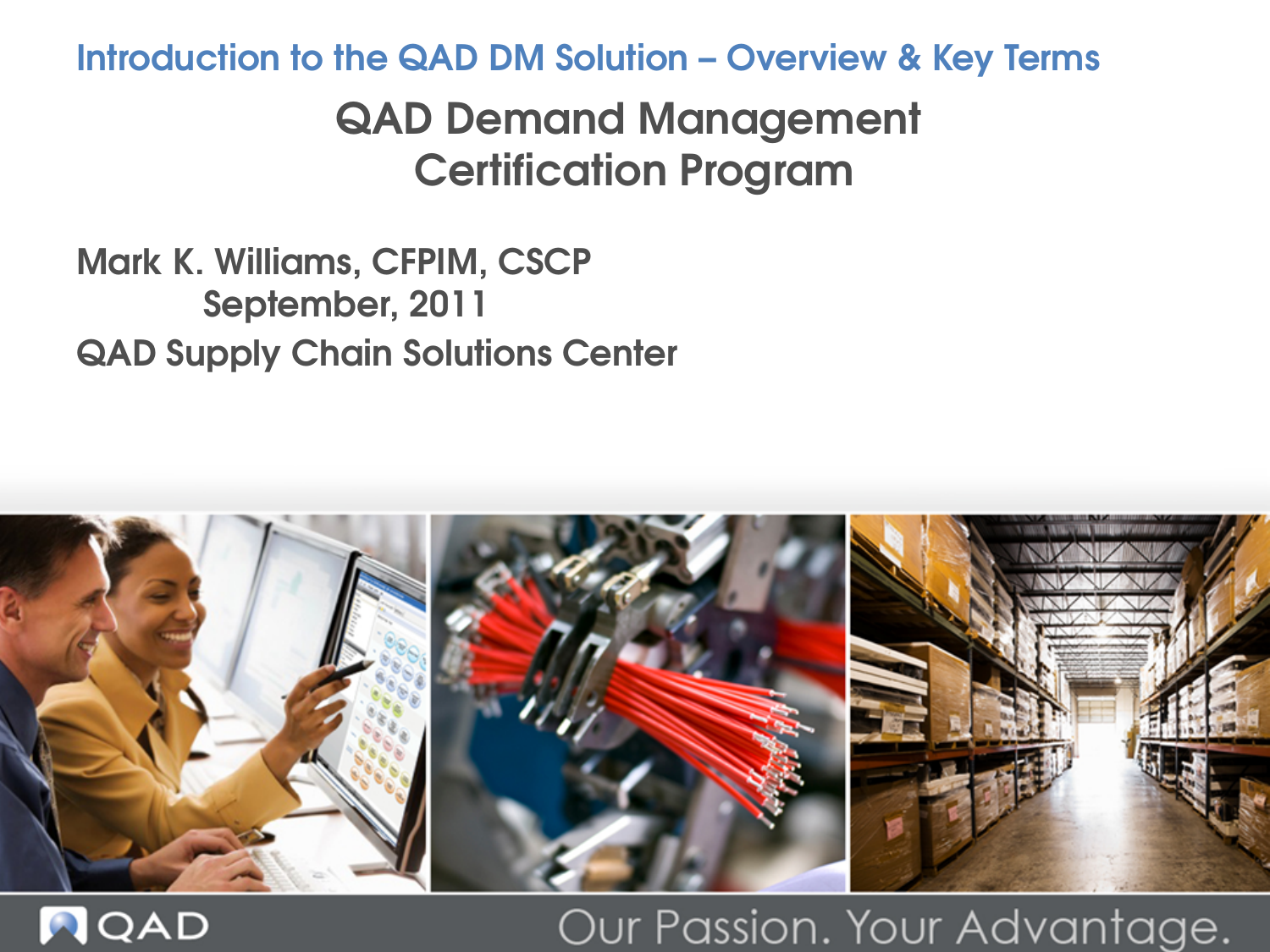

Introduction to the QAD DM Solution – Overview & Key Terms
# QAD Demand Management Certification Program
Mark K. Williams, CFPIM, CSCP 					September, 2011
QAD Supply Chain Solutions Center